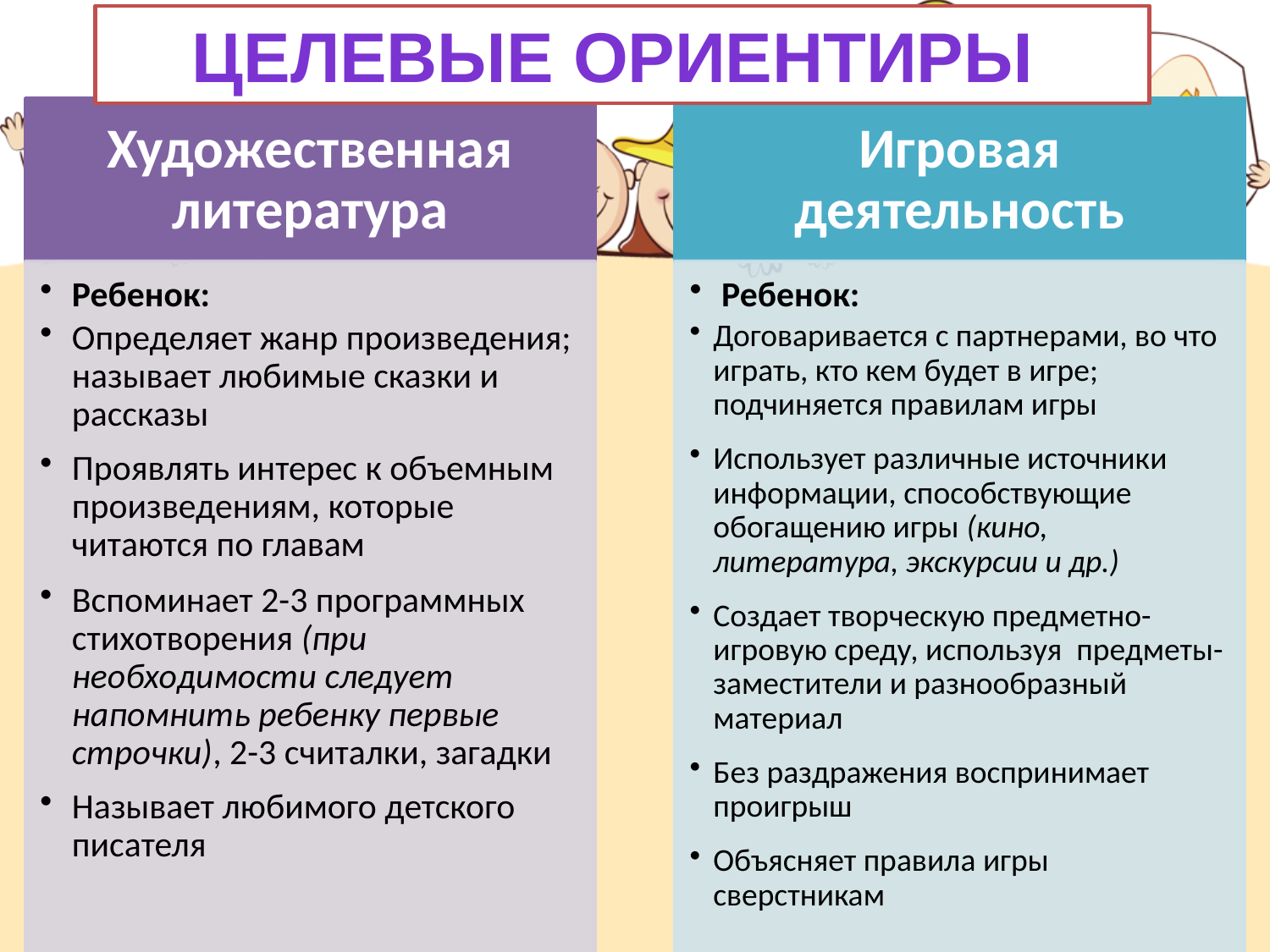

Целевые ориентиры
Художественная литература
Ребенок:
Определяет жанр произведения; называет любимые сказки и рассказы

Проявлять интерес к объемным произведениям, которые читаются по главам

Вспоминает 2-3 программных стихотворения (при необходимости следует напомнить ребенку первые строчки), 2-3 считалки, загадки

Называет любимого детского писателя
Игровая деятельность
Ребенок:
Договаривается с партнерами, во что играть, кто кем будет в игре; подчиняется правилам игры

Использует различные источники информации, способствующие обогащению игры (кино, литература, экскурсии и др.)

Создает творческую предметно-игровую среду, используя  предметы-заместители и разнообразный материал

Без раздражения воспринимает проигрыш

Объясняет правила игры сверстникам